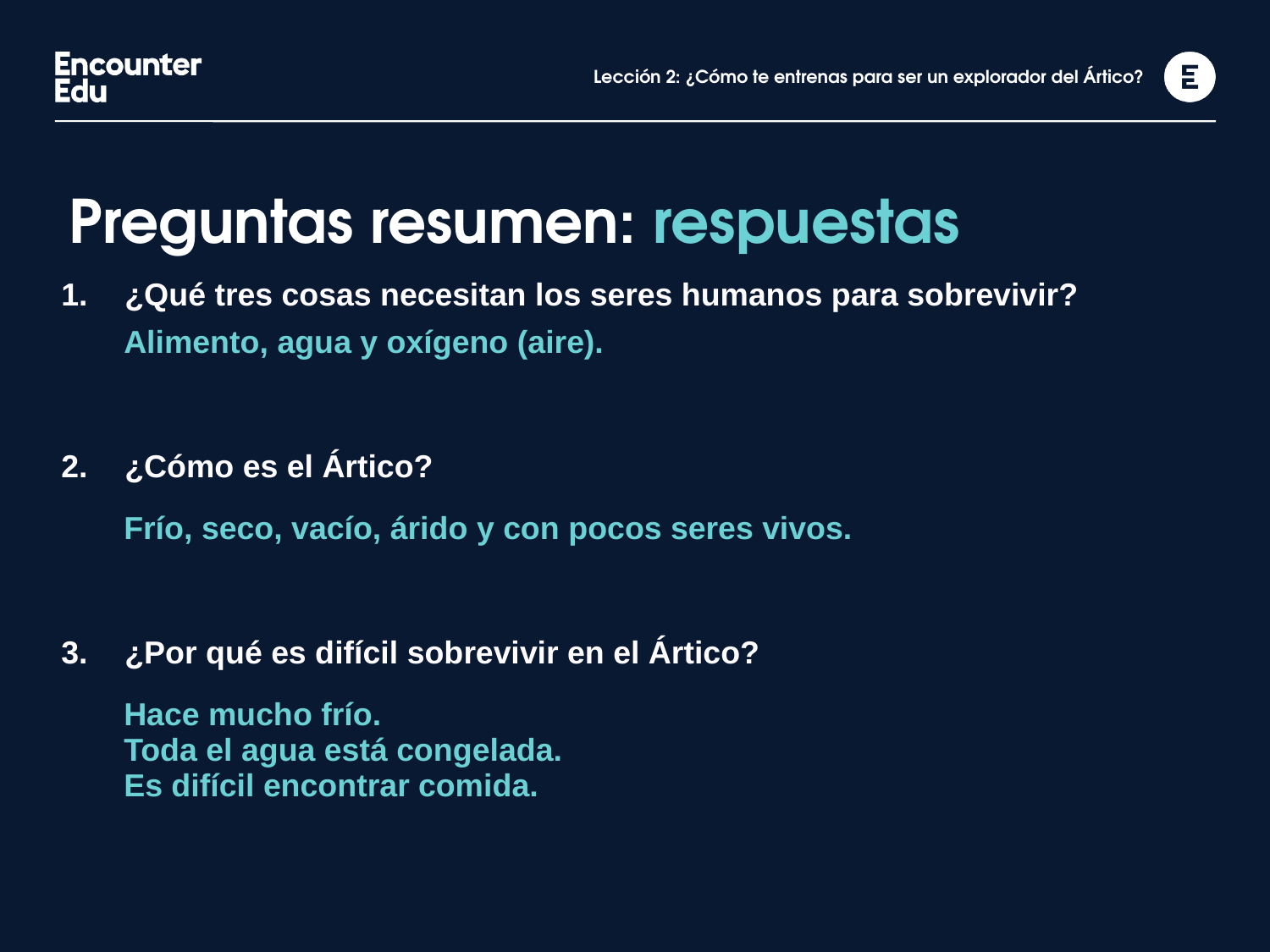

# Lección 2: ¿Cómo te entrenas para ser un explorador del Ártico?
Preguntas resumen: respuestas
| ¿Qué tres cosas necesitan los seres humanos para sobrevivir? |
| --- |
| Alimento, agua y oxígeno (aire). |
| ¿Cómo es el Ártico? |
| Frío, seco, vacío, árido y con pocos seres vivos. |
| ¿Por qué es difícil sobrevivir en el Ártico? |
| Hace mucho frío. Toda el agua está congelada. Es difícil encontrar comida. |